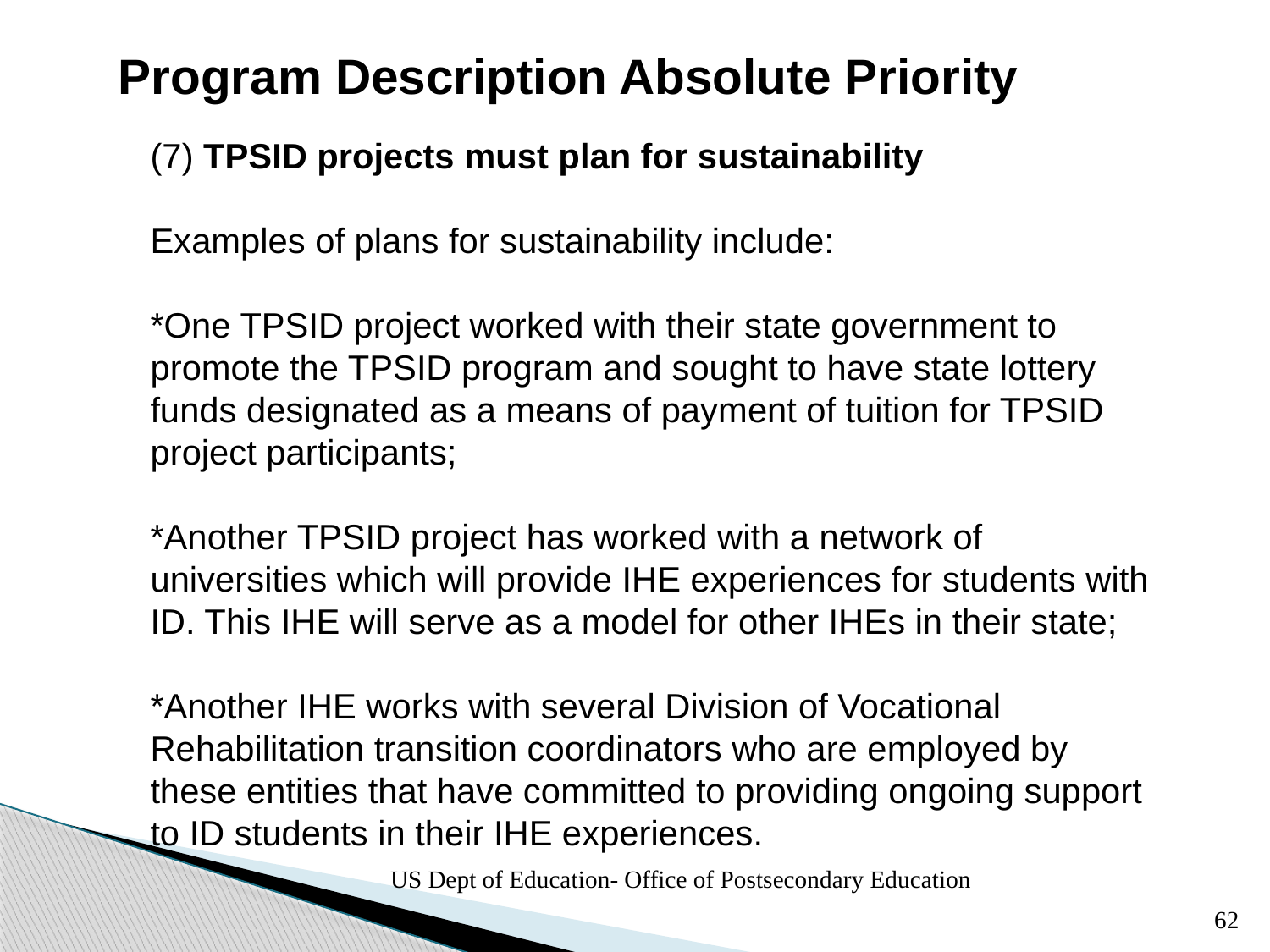

# Program Description Absolute Priority

(7) TPSID projects must plan for sustainability

Examples of plans for sustainability include:

*One TPSID project worked with their state government to promote the TPSID program and sought to have state lottery funds designated as a means of payment of tuition for TPSID project participants;

*Another TPSID project has worked with a network of universities which will provide IHE experiences for students with ID. This IHE will serve as a model for other IHEs in their state;

*Another IHE works with several Division of Vocational Rehabilitation transition coordinators who are employed by these entities that have committed to providing ongoing support to ID students in their IHE experiences.

US Dept of Education- Office of Postsecondary Education
62